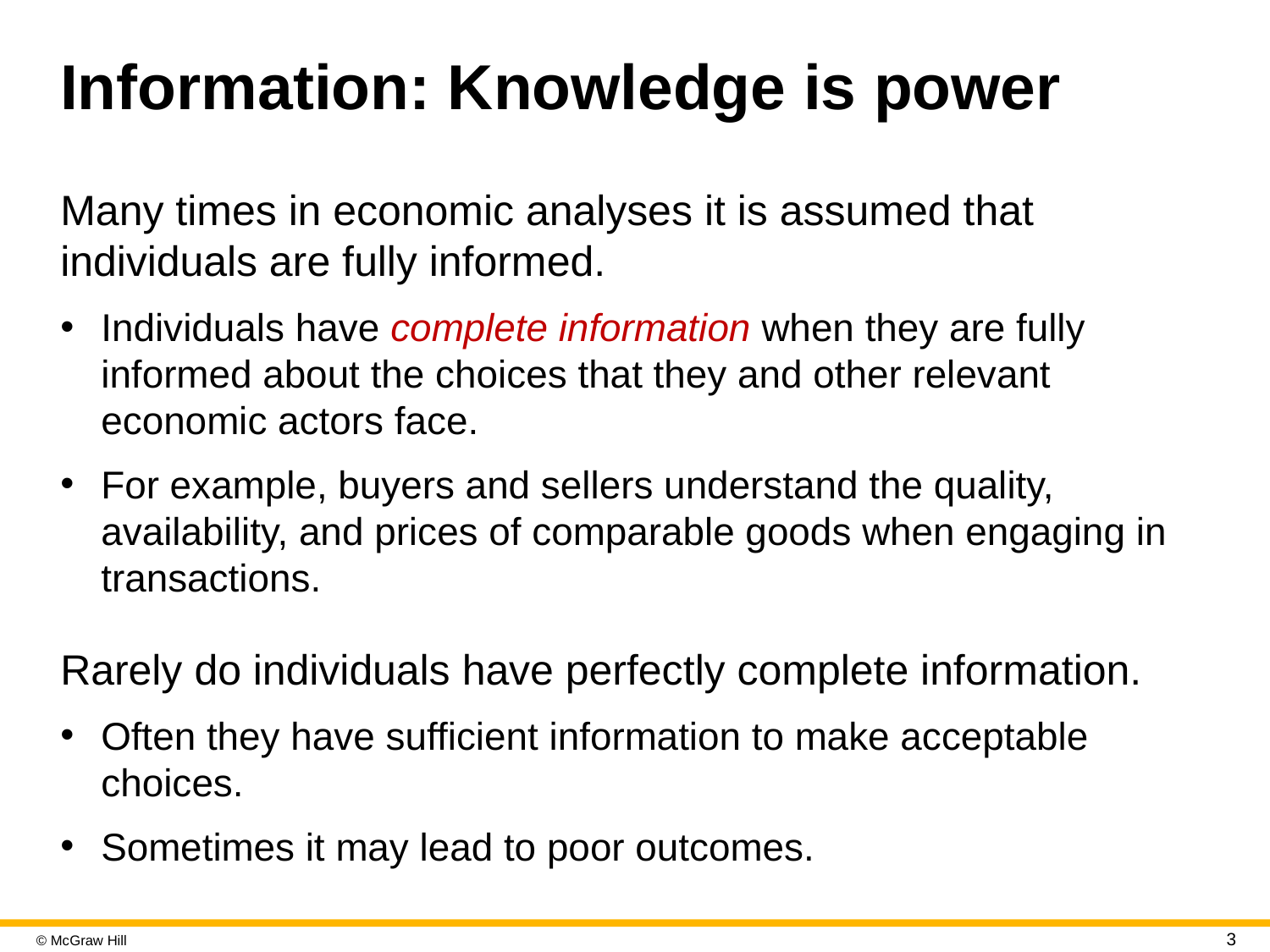

# Information: Knowledge is power
Many times in economic analyses it is assumed that individuals are fully informed.
Individuals have complete information when they are fully informed about the choices that they and other relevant economic actors face.
For example, buyers and sellers understand the quality, availability, and prices of comparable goods when engaging in transactions.
Rarely do individuals have perfectly complete information.
Often they have sufficient information to make acceptable choices.
Sometimes it may lead to poor outcomes.